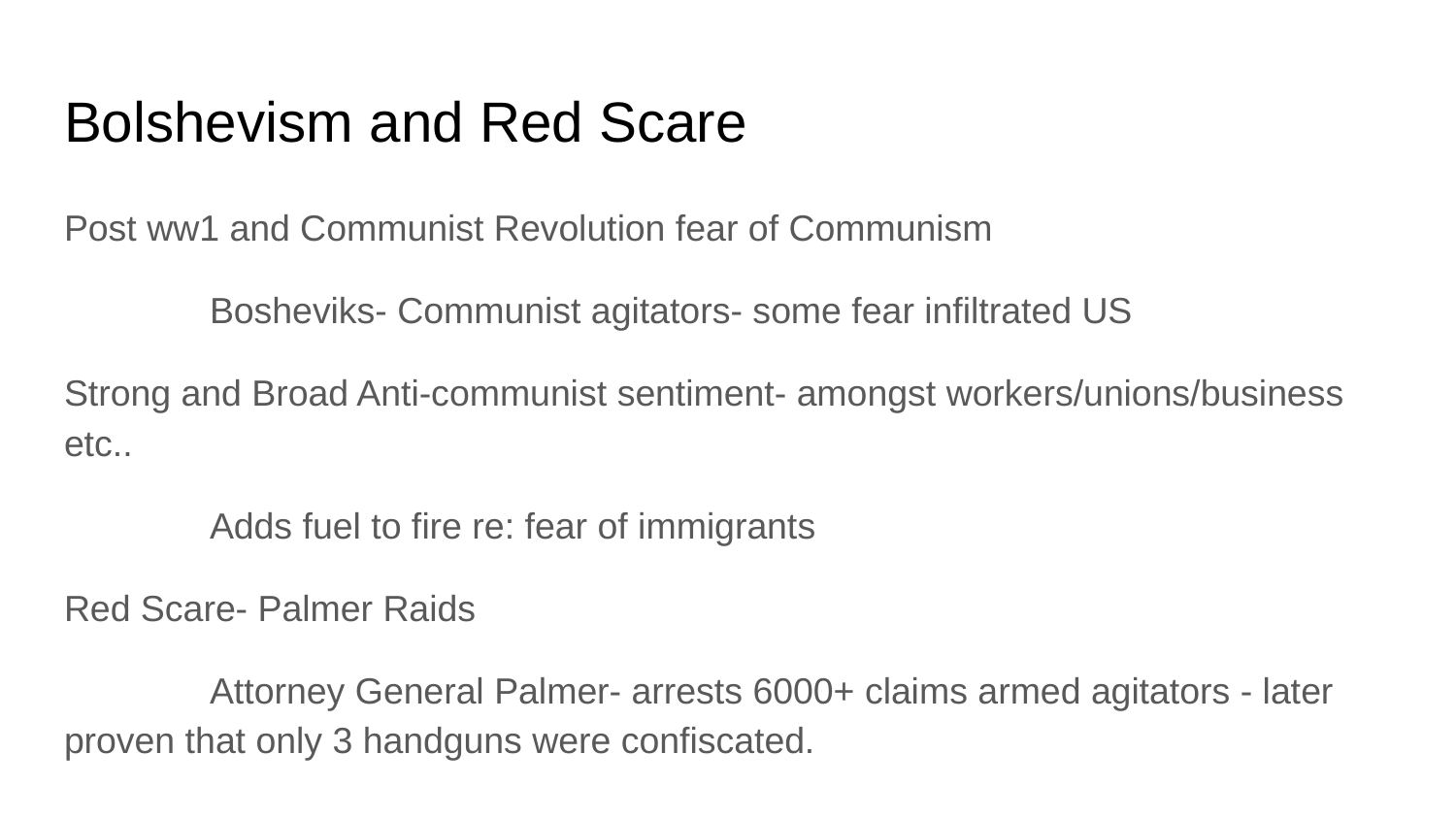

# Bolshevism and Red Scare
Post ww1 and Communist Revolution fear of Communism
	Bosheviks- Communist agitators- some fear infiltrated US
Strong and Broad Anti-communist sentiment- amongst workers/unions/business etc..
	Adds fuel to fire re: fear of immigrants
Red Scare- Palmer Raids
	Attorney General Palmer- arrests 6000+ claims armed agitators - later proven that only 3 handguns were confiscated.